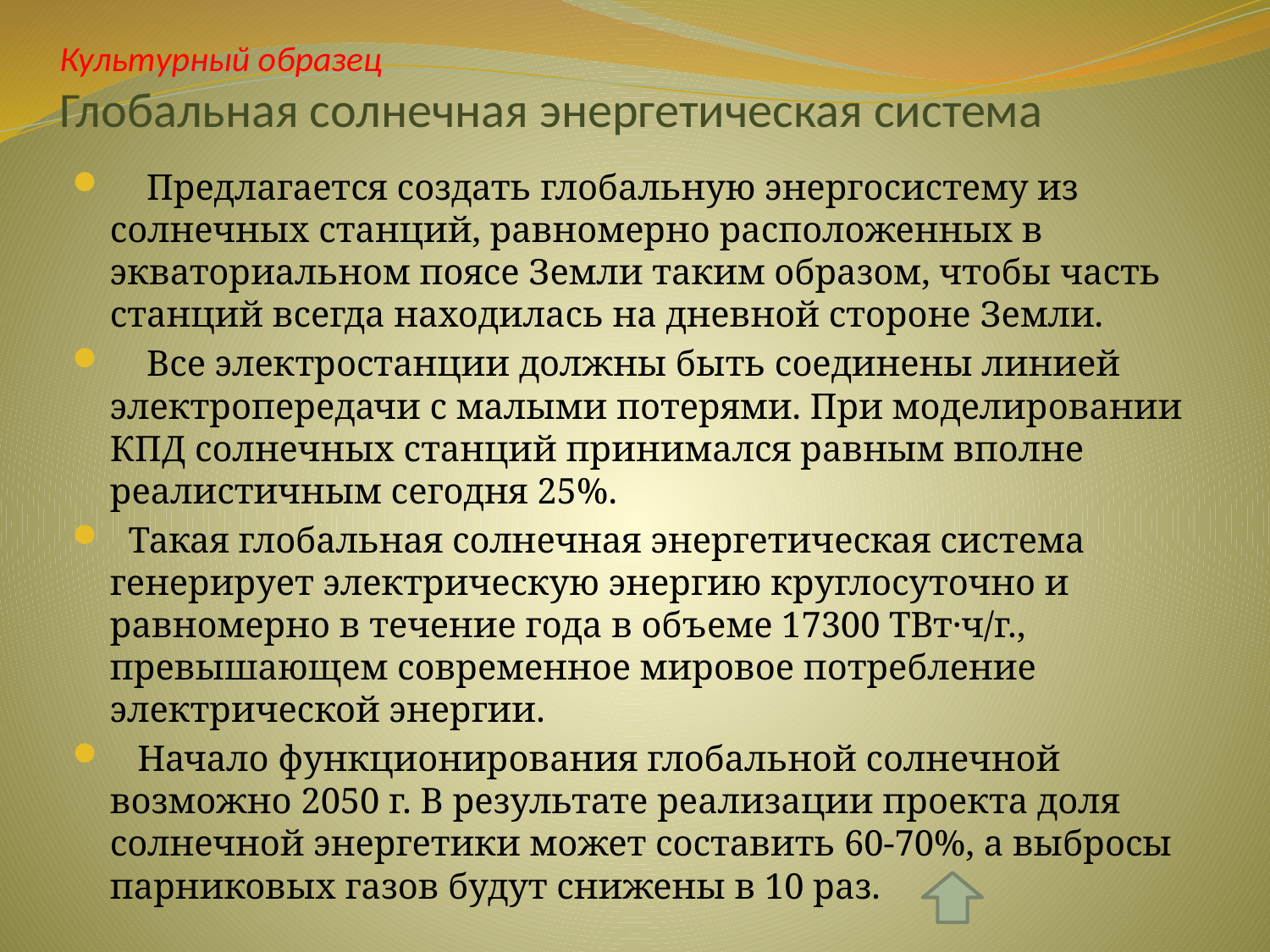

# Культурный образец Глобальная солнечная энергетическая система
    Предлагается создать глобальную энергосистему из солнечных станций, равномерно расположенных в экваториальном поясе Земли таким образом, чтобы часть станций всегда находилась на дневной стороне Земли.
    Все электростанции должны быть соединены линией электропередачи с малыми потерями. При моделировании КПД солнечных станций принимался равным вполне реалистичным сегодня 25%.
  Такая глобальная солнечная энергетическая система генерирует электрическую энергию круглосуточно и равномерно в течение года в объеме 17300 ТВт·ч/г., превышающем современное мировое потребление электрической энергии.
   Начало функционирования глобальной солнечной возможно 2050 г. В результате реализации проекта доля солнечной энергетики может составить 60-70%, а выбросы парниковых газов будут снижены в 10 раз.